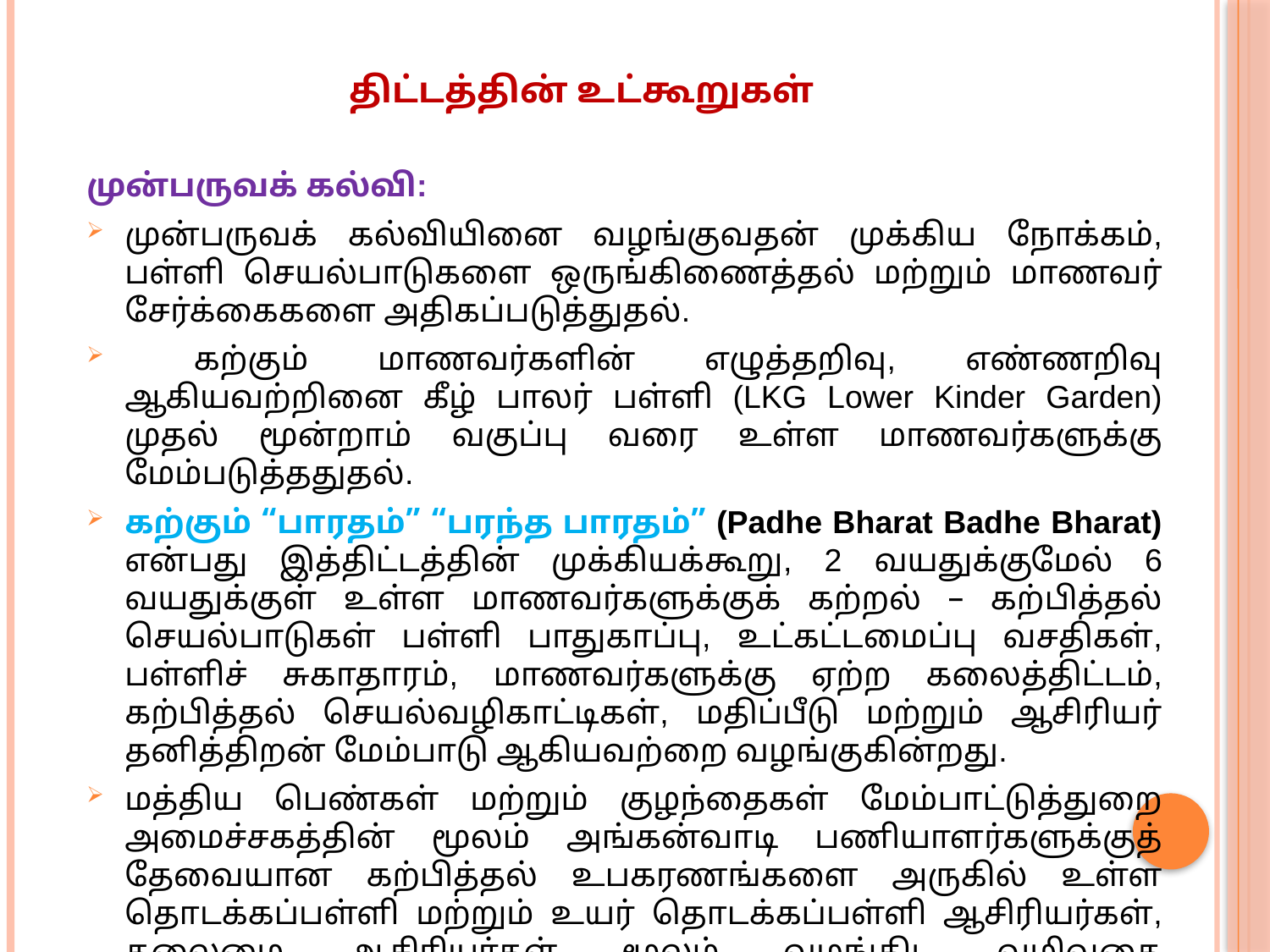

# திட்டத்தின் உட்கூறுகள்
முன்பருவக் கல்வி:
முன்பருவக் கல்வியினை வழங்குவதன் முக்கிய நோக்கம், பள்ளி செயல்பாடுகளை ஒருங்கிணைத்தல் மற்றும் மாணவர் சேர்க்கைகளை அதிகப்படுத்துதல்.
 கற்கும் மாணவர்களின் எழுத்தறிவு, எண்ணறிவு ஆகியவற்றினை கீழ் பாலர் பள்ளி (LKG Lower Kinder Garden) முதல் மூன்றாம் வகுப்பு வரை உள்ள மாணவர்களுக்கு மேம்படுத்ததுதல்.
கற்கும் “பாரதம்” “பரந்த பாரதம்” (Padhe Bharat Badhe Bharat) என்பது இத்திட்டத்தின் முக்கியக்கூறு, 2 வயதுக்குமேல் 6 வயதுக்குள் உள்ள மாணவர்களுக்குக் கற்றல் – கற்பித்தல் செயல்பாடுகள் பள்ளி பாதுகாப்பு, உட்கட்டமைப்பு வசதிகள், பள்ளிச் சுகாதாரம், மாணவர்களுக்கு ஏற்ற கலைத்திட்டம், கற்பித்தல் செயல்வழிகாட்டிகள், மதிப்பீடு மற்றும் ஆசிரியர் தனித்திறன் மேம்பாடு ஆகியவற்றை வழங்குகின்றது.
மத்திய பெண்கள் மற்றும் குழந்தைகள் மேம்பாட்டுத்துறை அமைச்சகத்தின் மூலம் அங்கன்வாடி பணியாளர்களுக்குத் தேவையான கற்பித்தல் உபகரணங்களை அருகில் உள்ள தொடக்கப்பள்ளி மற்றும் உயர் தொடக்கப்பள்ளி ஆசிரியர்கள், தலைமை ஆசிரியர்கள் மூலம் வழங்கிட வழிவகை செய்கின்றது.